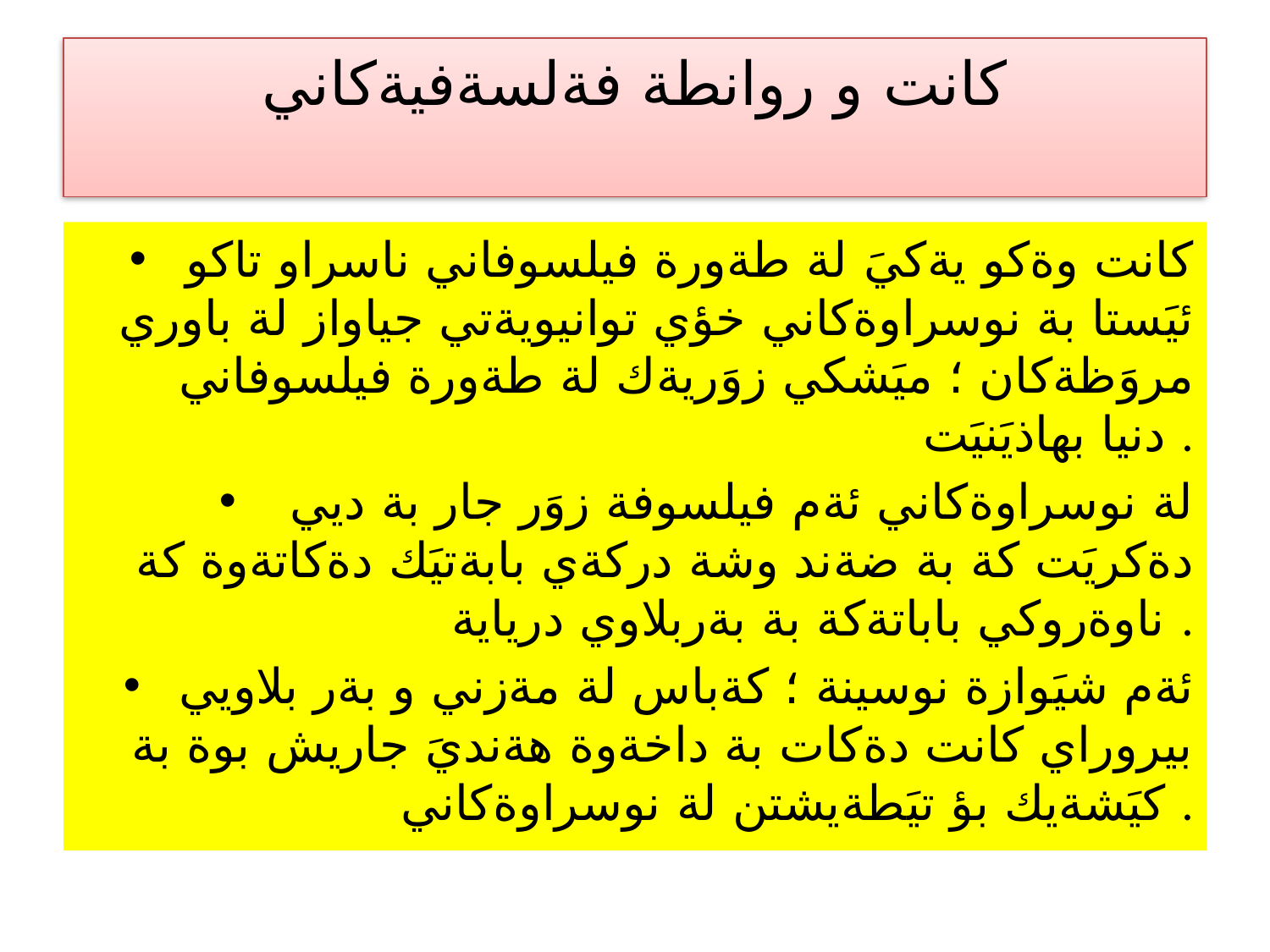

# كانت و روانطة فةلسةفيةكاني
كانت وةكو يةكيَ لة طةورة فيلسوفاني ناسراو تاكو ئيَستا بة نوسراوةكاني خؤي توانيويةتي جياواز لة باوري مروَظةكان ؛ ميَشكي زوَريةك لة طةورة فيلسوفاني دنيا بهاذيَنيَت .
لة نوسراوةكاني ئةم فيلسوفة زوَر جار بة ديي دةكريَت كة بة ضةند وشة دركةي بابةتيَك دةكاتةوة كة ناوةروكي باباتةكة بة بةربلاوي درياية .
ئةم شيَوازة نوسينة ؛ كةباس لة مةزني و بةر بلاويي بيروراي كانت دةكات بة داخةوة هةنديَ جاريش بوة بة كيَشةيك بؤ تيَطةيشتن لة نوسراوةكاني .